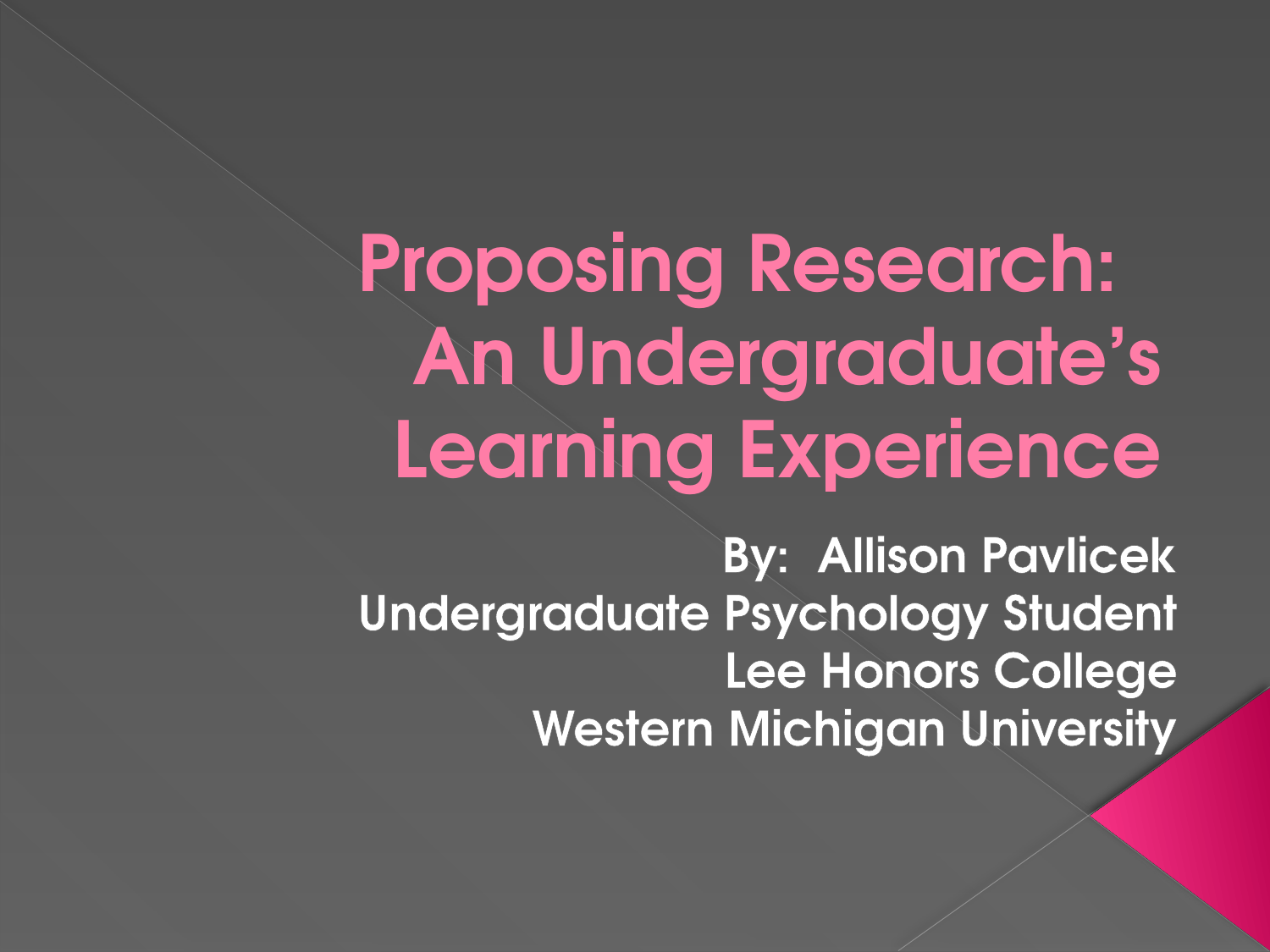

# Proposing Research: An Undergraduate’s Learning Experience
By:  Allison Pavlicek
Undergraduate Psychology Student
Lee Honors College
Western Michigan University